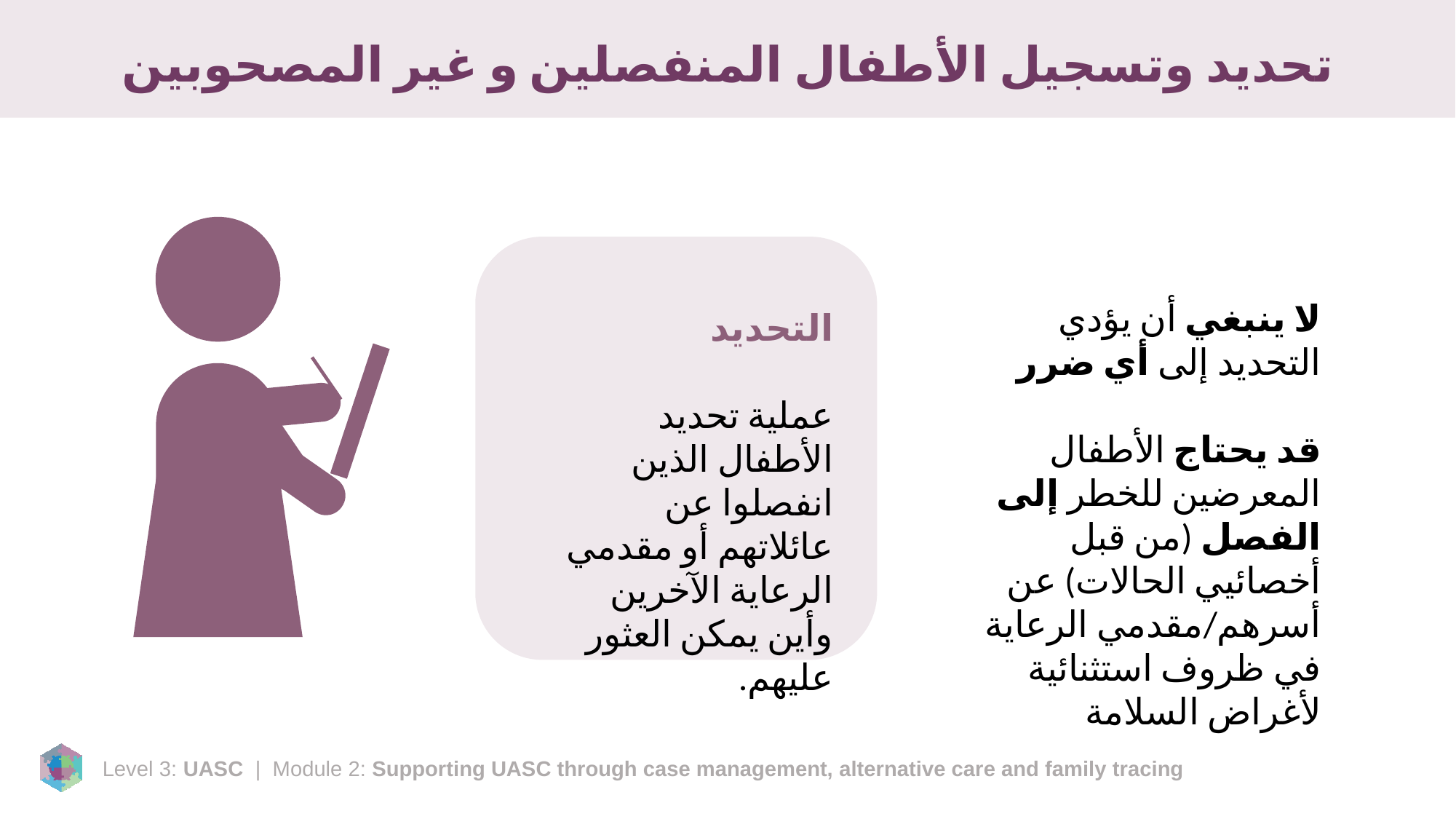

# تحديد وتسجيل الأطفال المنفصلين و غير المصحوبين

لا ينبغي أن يؤدي التحديد إلى أي ضرر

قد يحتاج الأطفال المعرضين للخطر إلى الفصل (من قبل أخصائيي الحالات) عن أسرهم/مقدمي الرعاية في ظروف استثنائية لأغراض السلامة
التحديد

عملية تحديد الأطفال الذين انفصلوا عن عائلاتهم أو مقدمي الرعاية الآخرين وأين يمكن العثور عليهم.